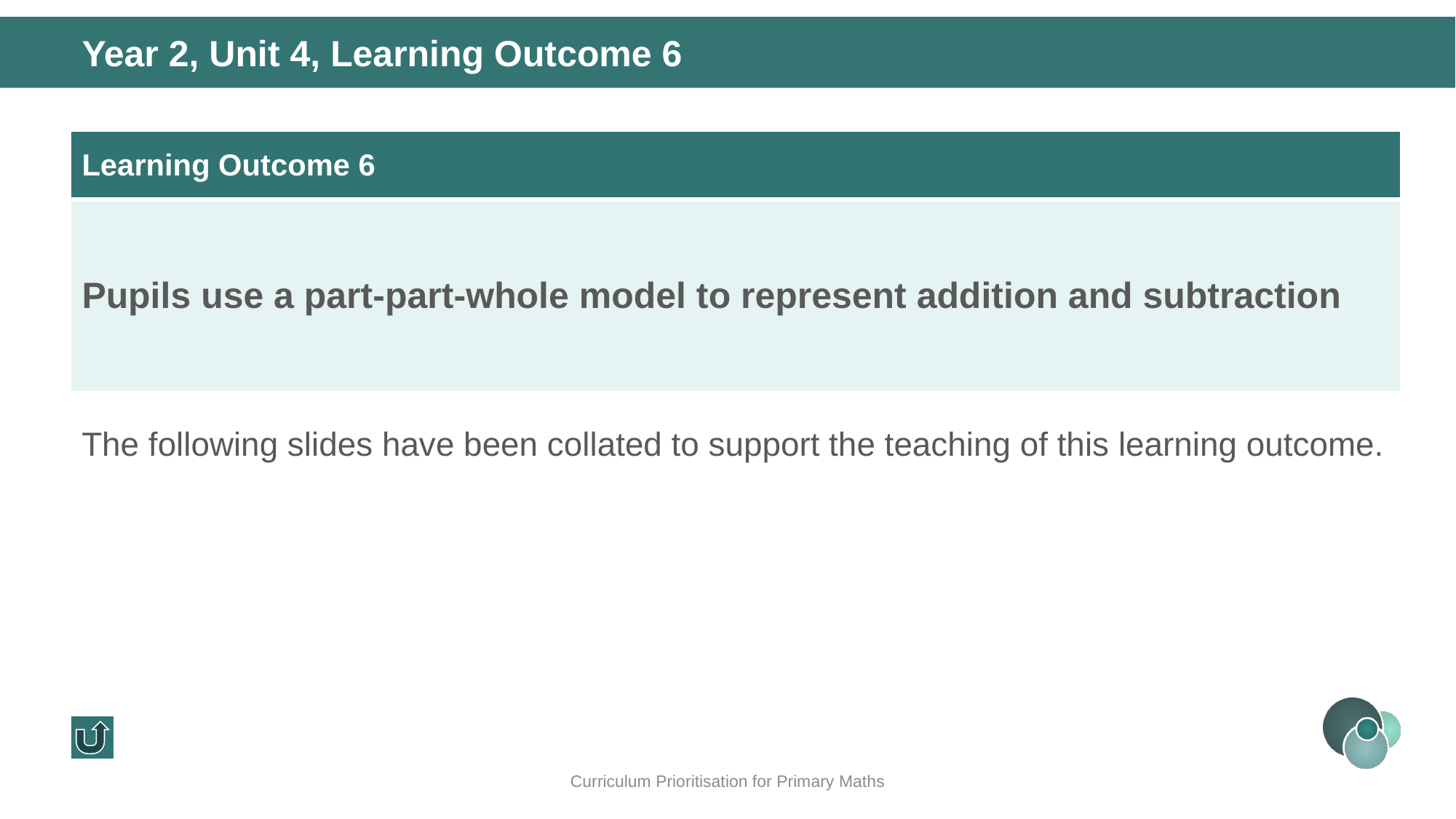

Year 2, Unit 4, Learning Outcome 6
| Learning Outcome 6 |
| --- |
| Pupils use a part-part-whole model to represent addition and subtraction |
The following slides have been collated to support the teaching of this learning outcome.

Curriculum Prioritisation for Primary Maths